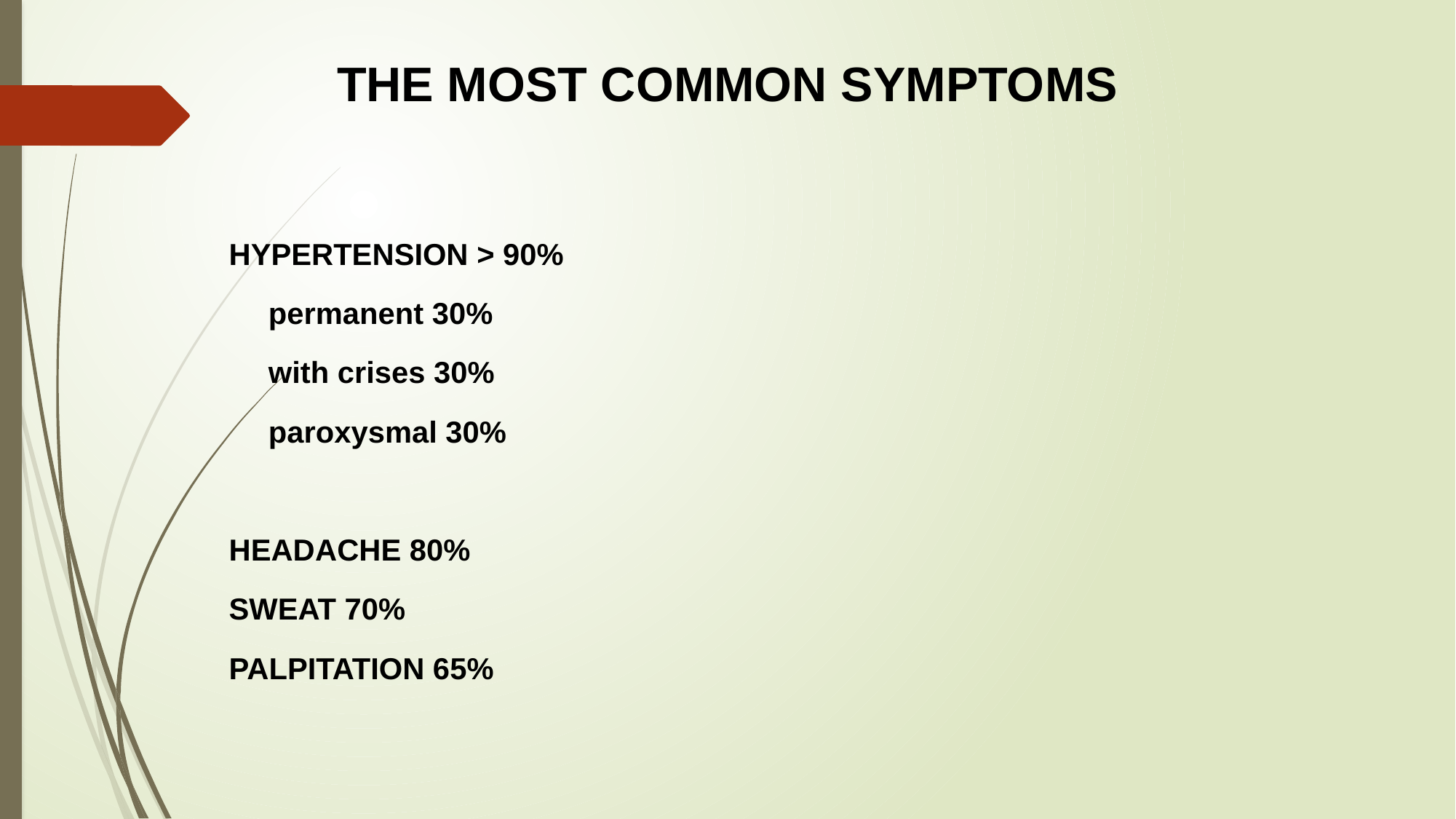

THE MOST COMMON SYMPTOMS

HYPERTENSION > 90%
permanent 30%
with crises 30%
paroxysmal 30%

HEADACHE 80%
SWEAT 70%
PALPITATION 65%